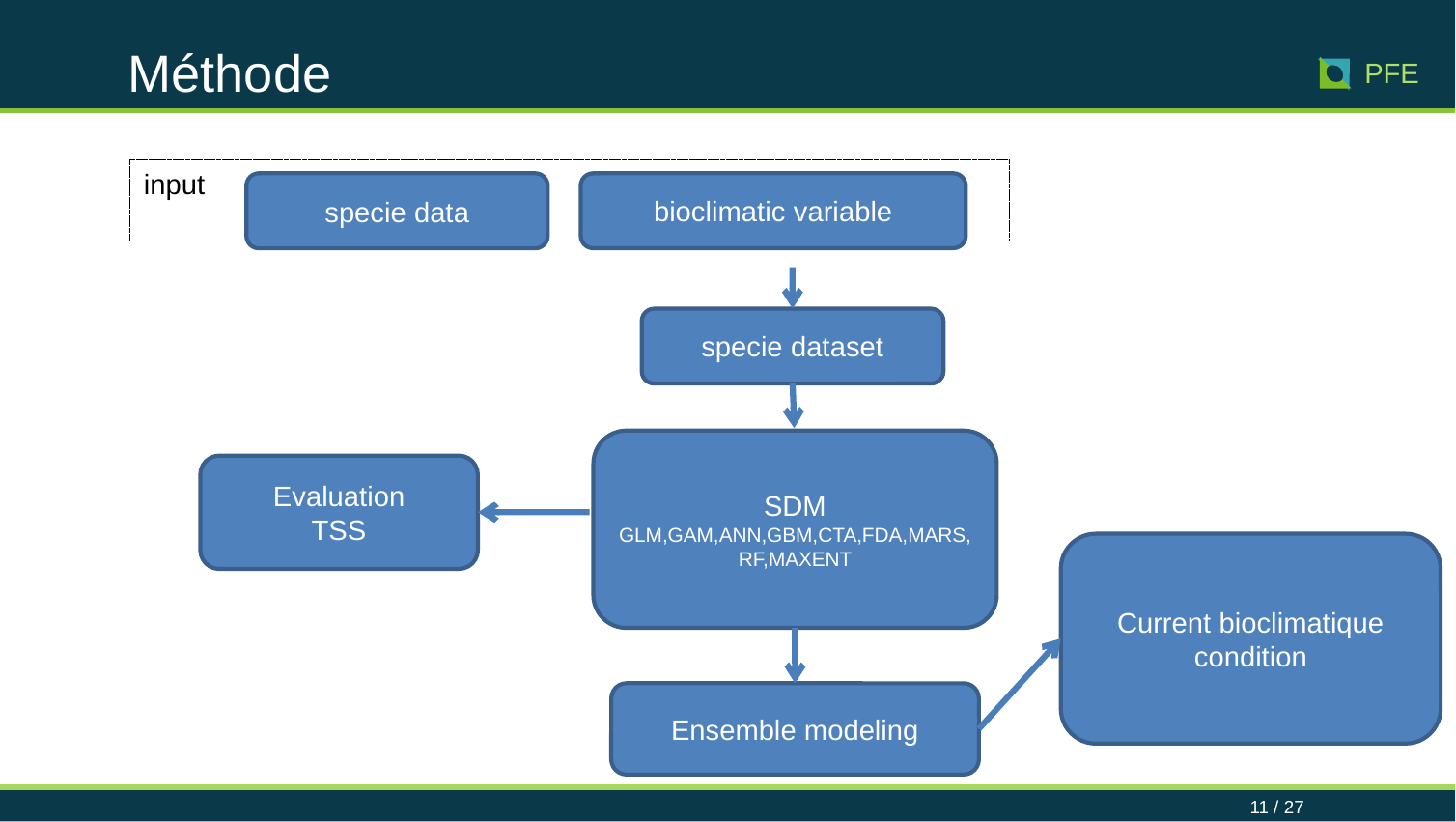

11 / 27

Méthode
PFE
input

specie data
bioclimatic variable
specie dataset
SDM
GLM,GAM,ANN,GBM,CTA,FDA,MARS,RF,MAXENT
Evaluation
TSS
Current bioclimatique condition
Ensemble modeling